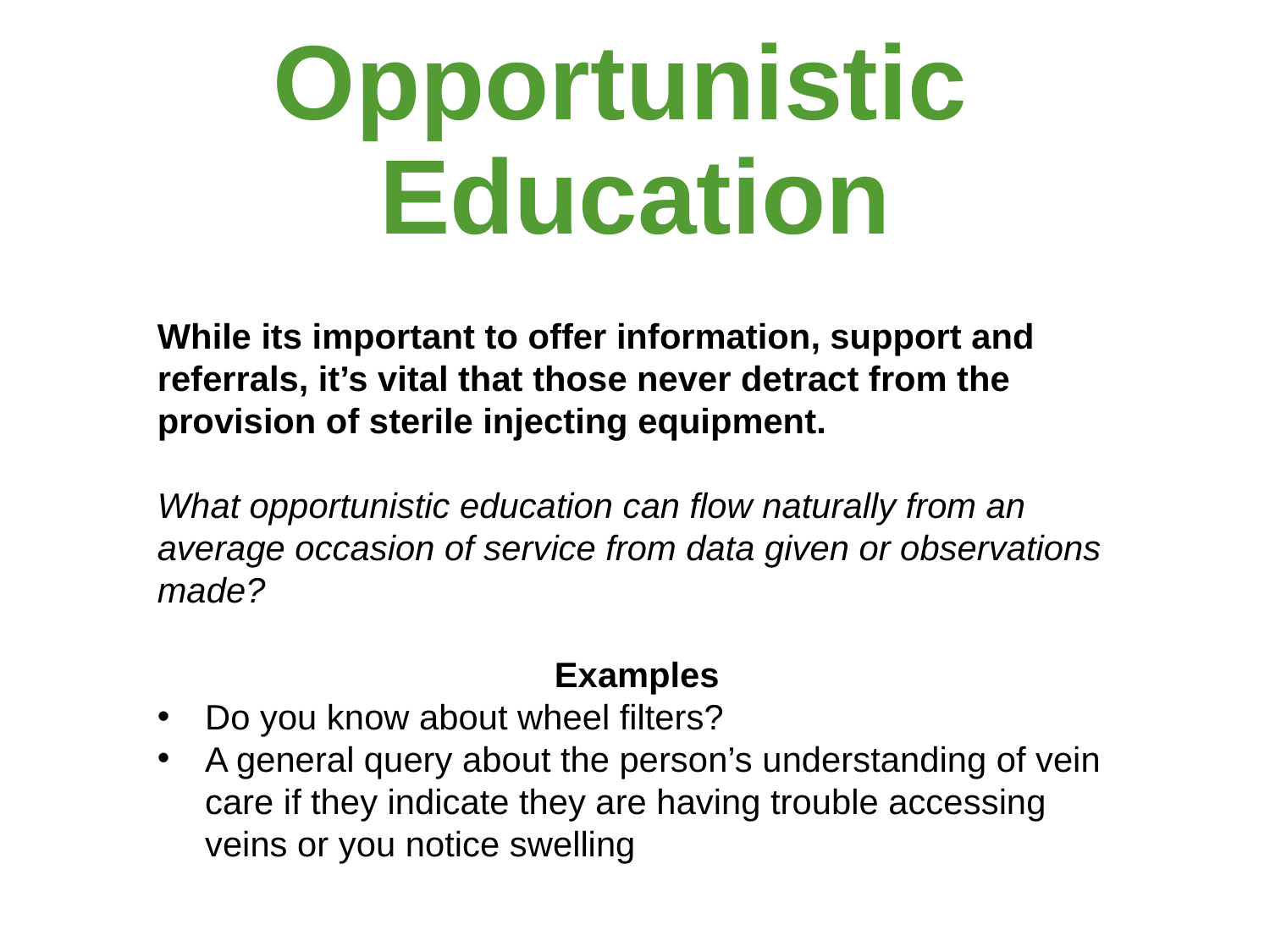

# Opportunistic Education
While its important to offer information, support and referrals, it’s vital that those never detract from the provision of sterile injecting equipment.

What opportunistic education can flow naturally from an average occasion of service from data given or observations made?

Examples
Do you know about wheel filters?
A general query about the person’s understanding of vein care if they indicate they are having trouble accessing veins or you notice swelling